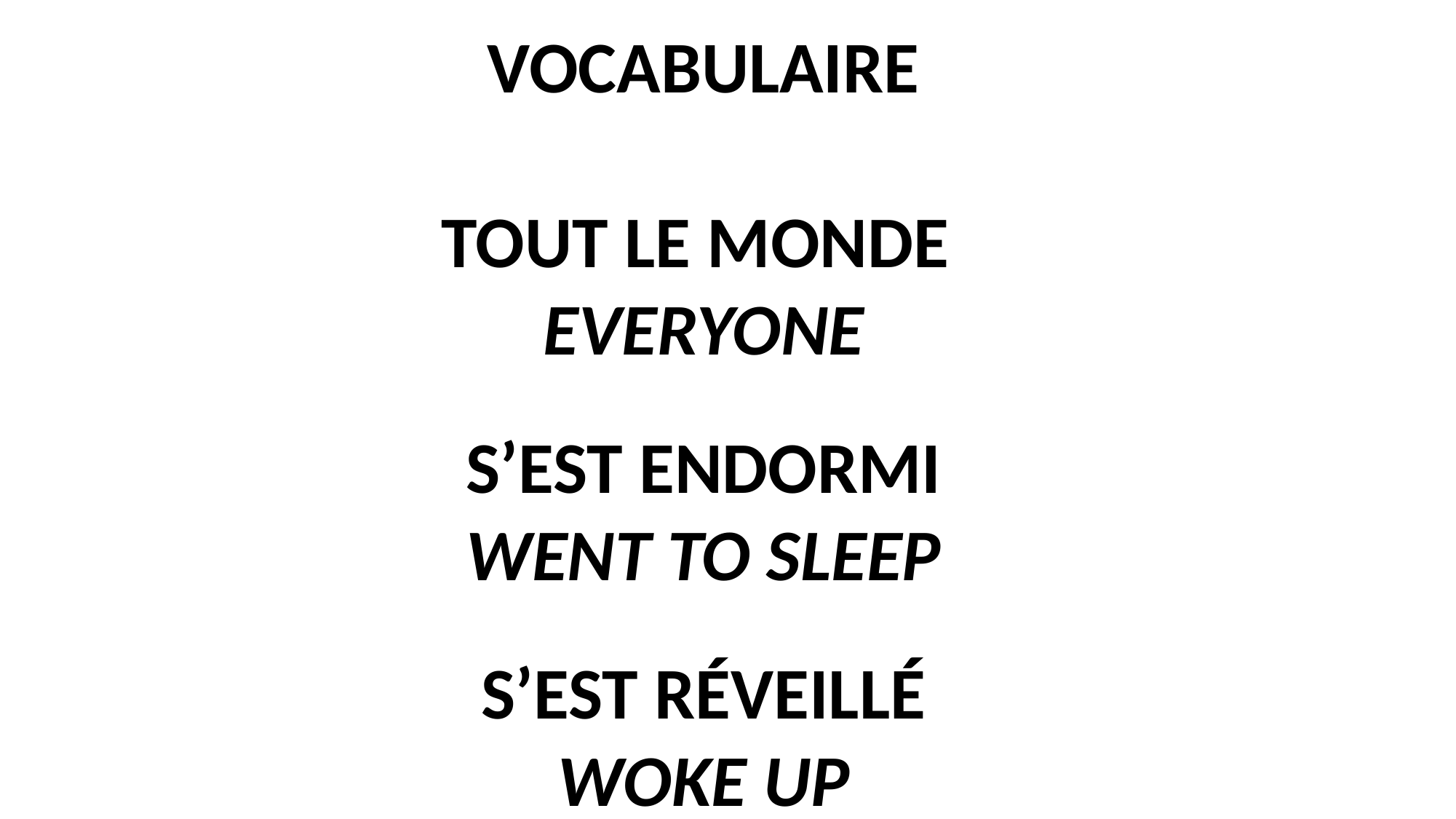

VOCABULAIRE

TOUT LE MONDE
EVERYONE

S’EST ENDORMI
WENT TO SLEEP

S’EST RÉVEILLÉ
WOKE UP